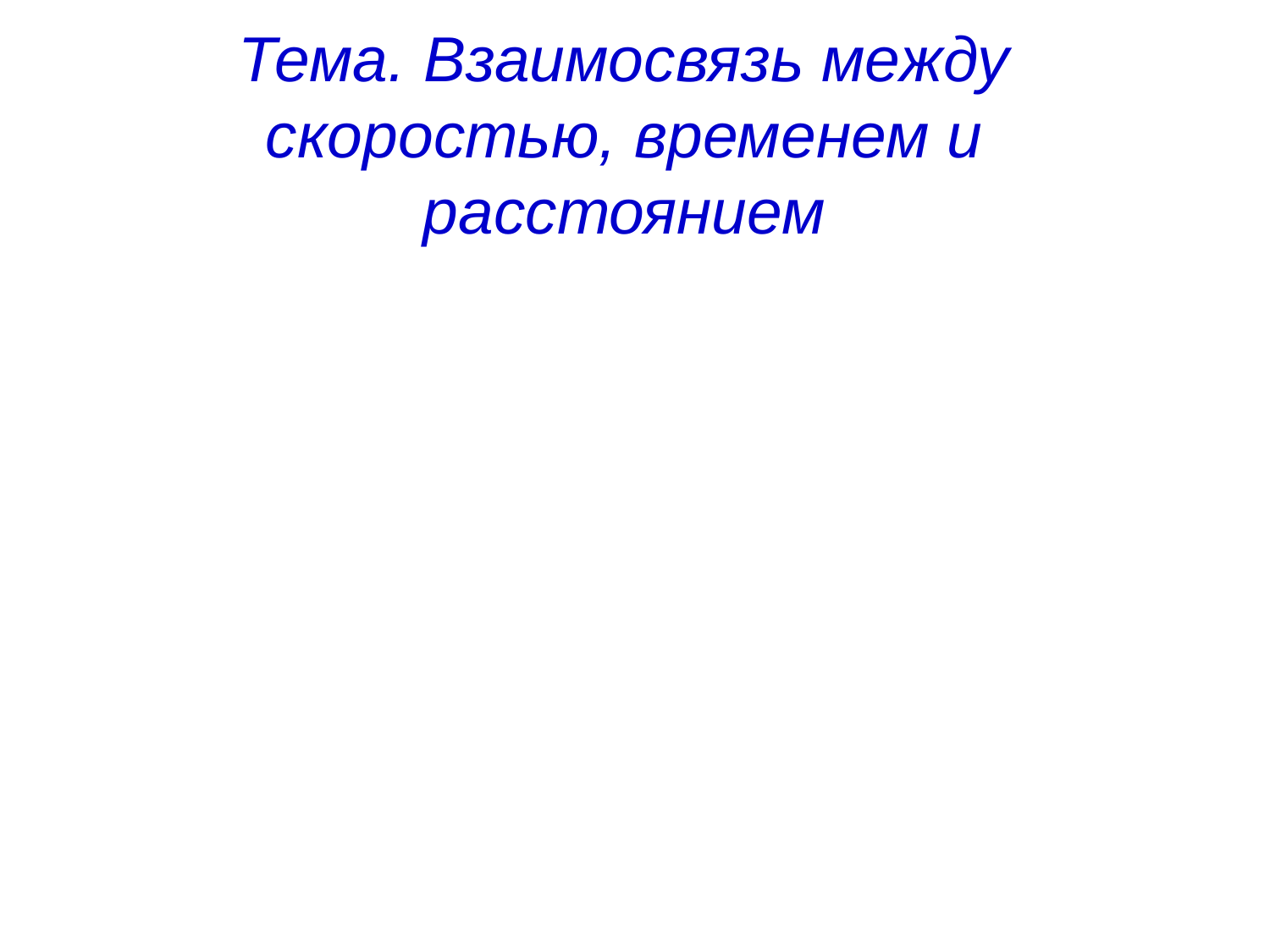

# Тема. Взаимосвязь между скоростью, временем и расстоянием